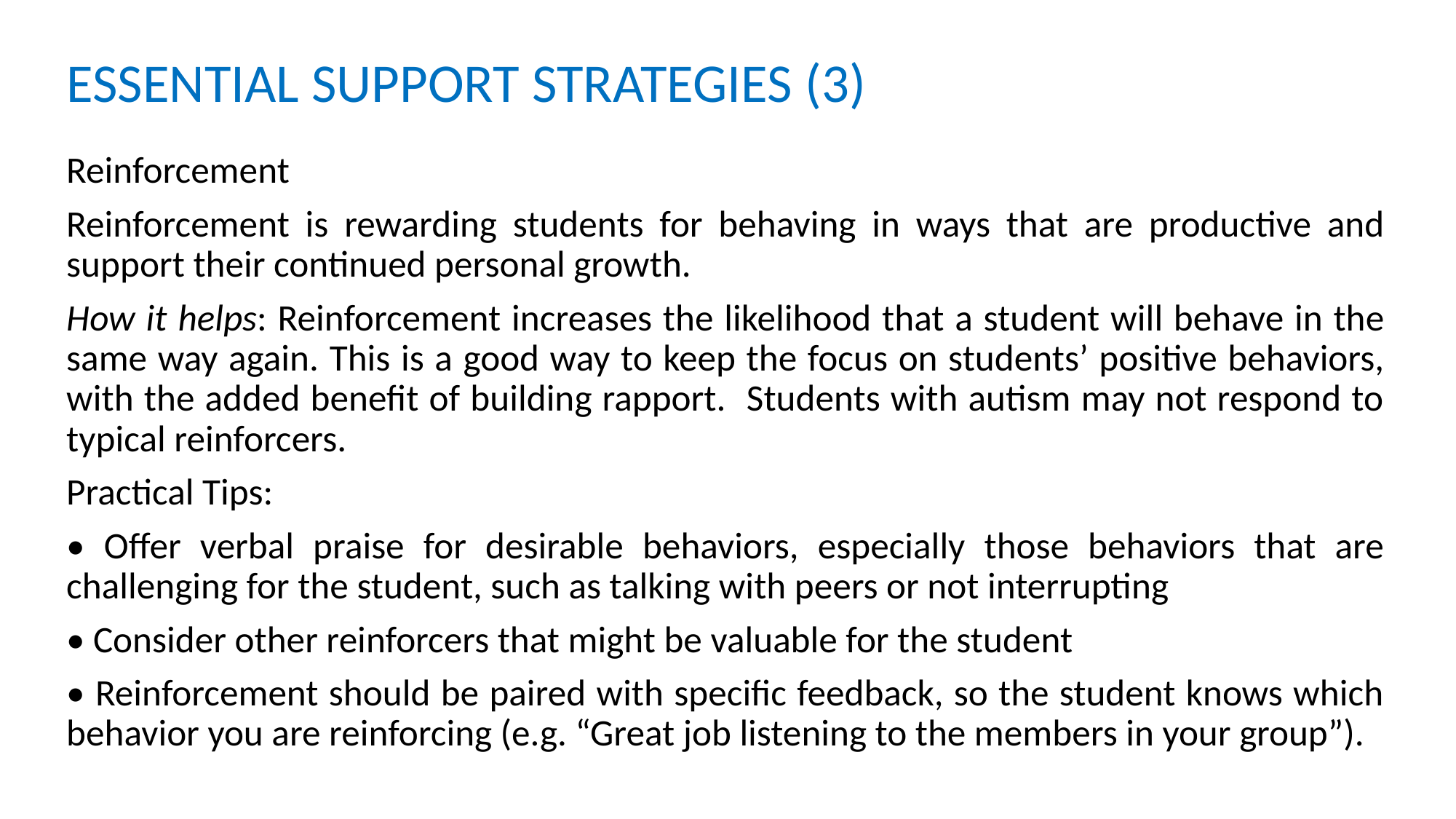

# ESSENTIAL SUPPORT STRATEGIES (3)
Reinforcement
Reinforcement is rewarding students for behaving in ways that are productive and support their continued personal growth.
How it helps: Reinforcement increases the likelihood that a student will behave in the same way again. This is a good way to keep the focus on students’ positive behaviors, with the added benefit of building rapport.  Students with autism may not respond to typical reinforcers.
Practical Tips:
• Offer verbal praise for desirable behaviors, especially those behaviors that are challenging for the student, such as talking with peers or not interrupting
• Consider other reinforcers that might be valuable for the student
• Reinforcement should be paired with specific feedback, so the student knows which behavior you are reinforcing (e.g. “Great job listening to the members in your group”).